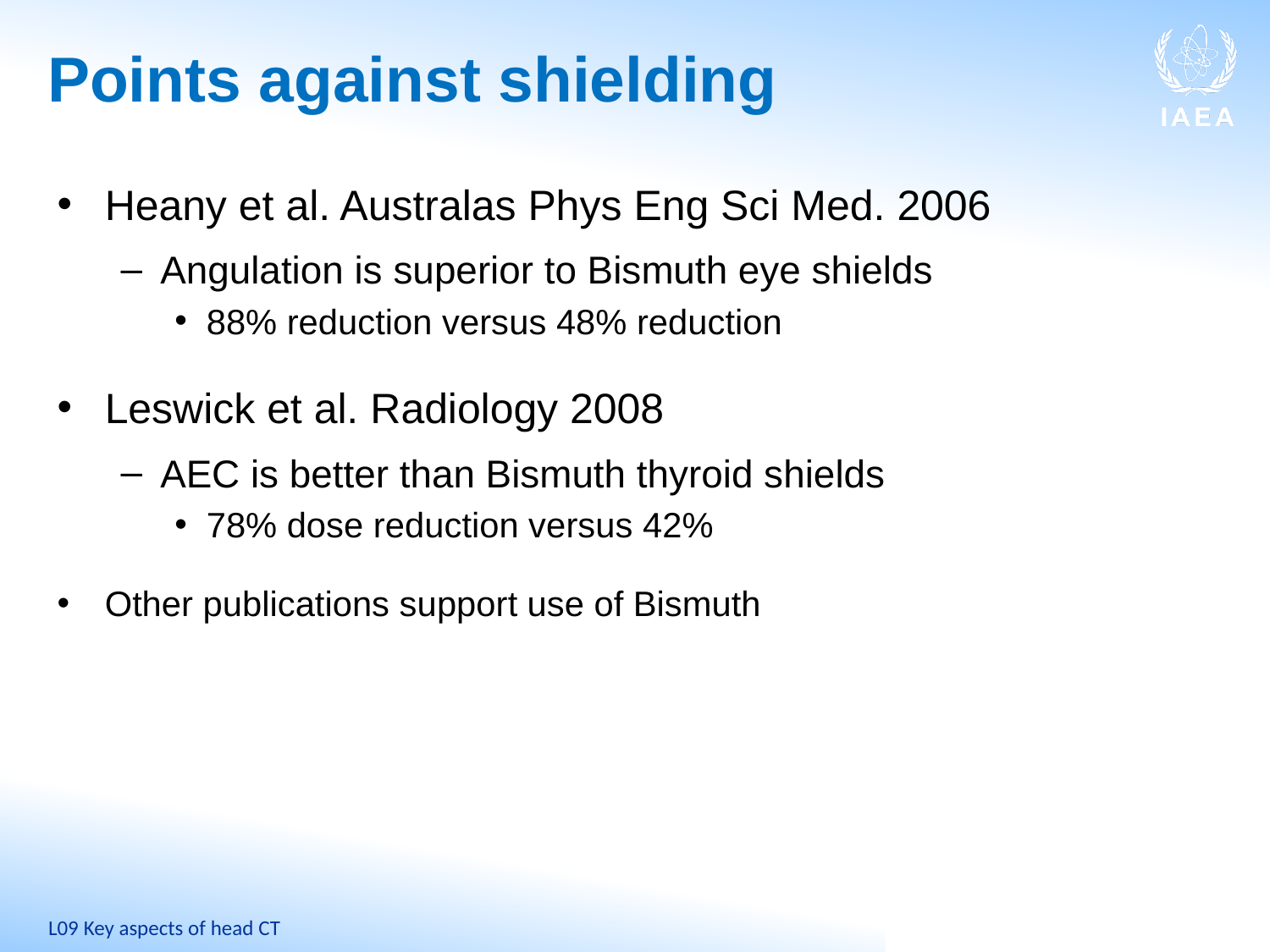

# Points against shielding
Heany et al. Australas Phys Eng Sci Med. 2006
Angulation is superior to Bismuth eye shields
88% reduction versus 48% reduction
Leswick et al. Radiology 2008
AEC is better than Bismuth thyroid shields
78% dose reduction versus 42%
Other publications support use of Bismuth